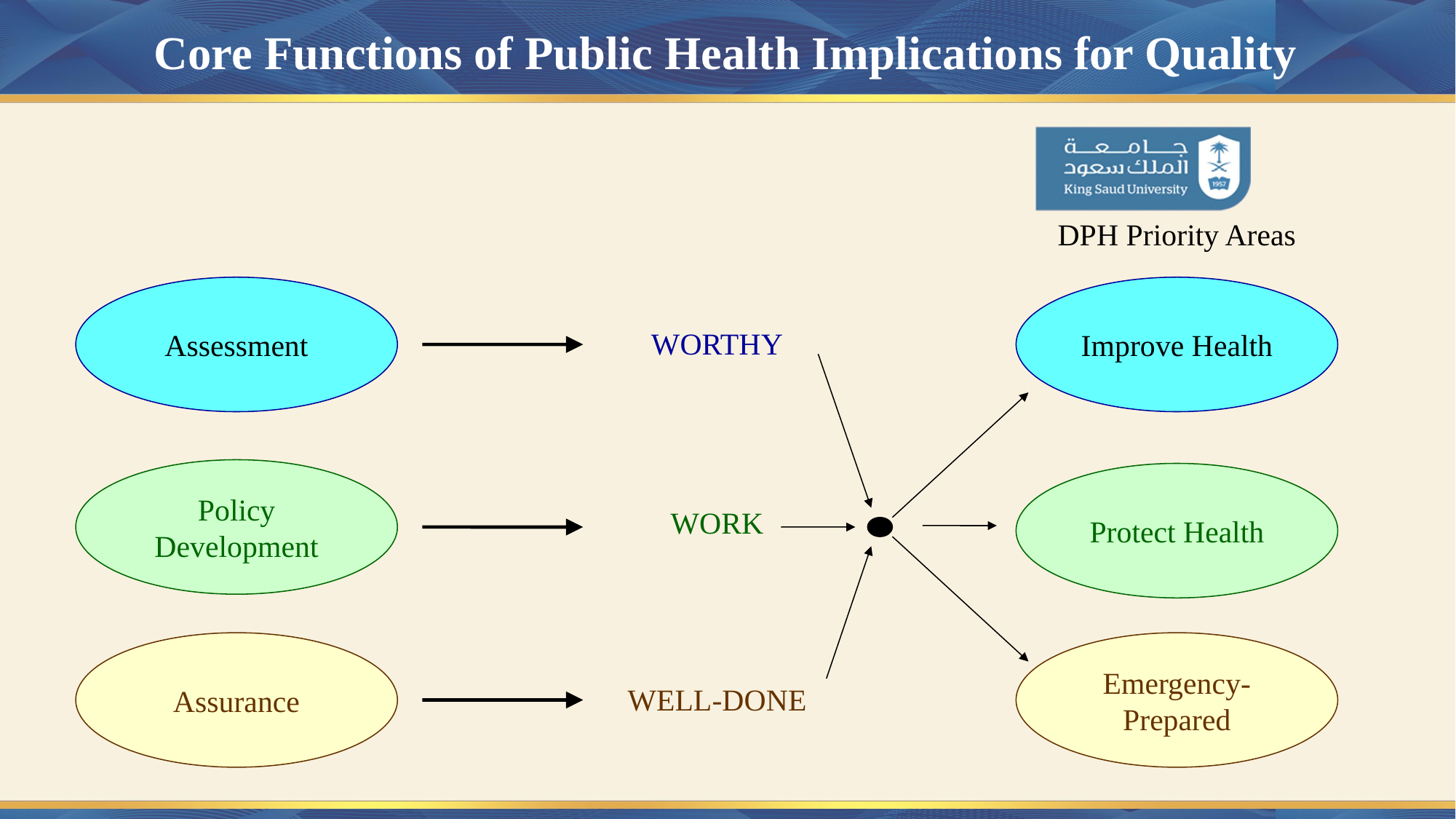

# Core Functions of Public Health Implications for Quality
DPH Priority Areas
Assessment
Improve Health
WORTHY

Policy
Development
Protect Health
WORK

Assurance
Emergency-
Prepared
WELL-DONE